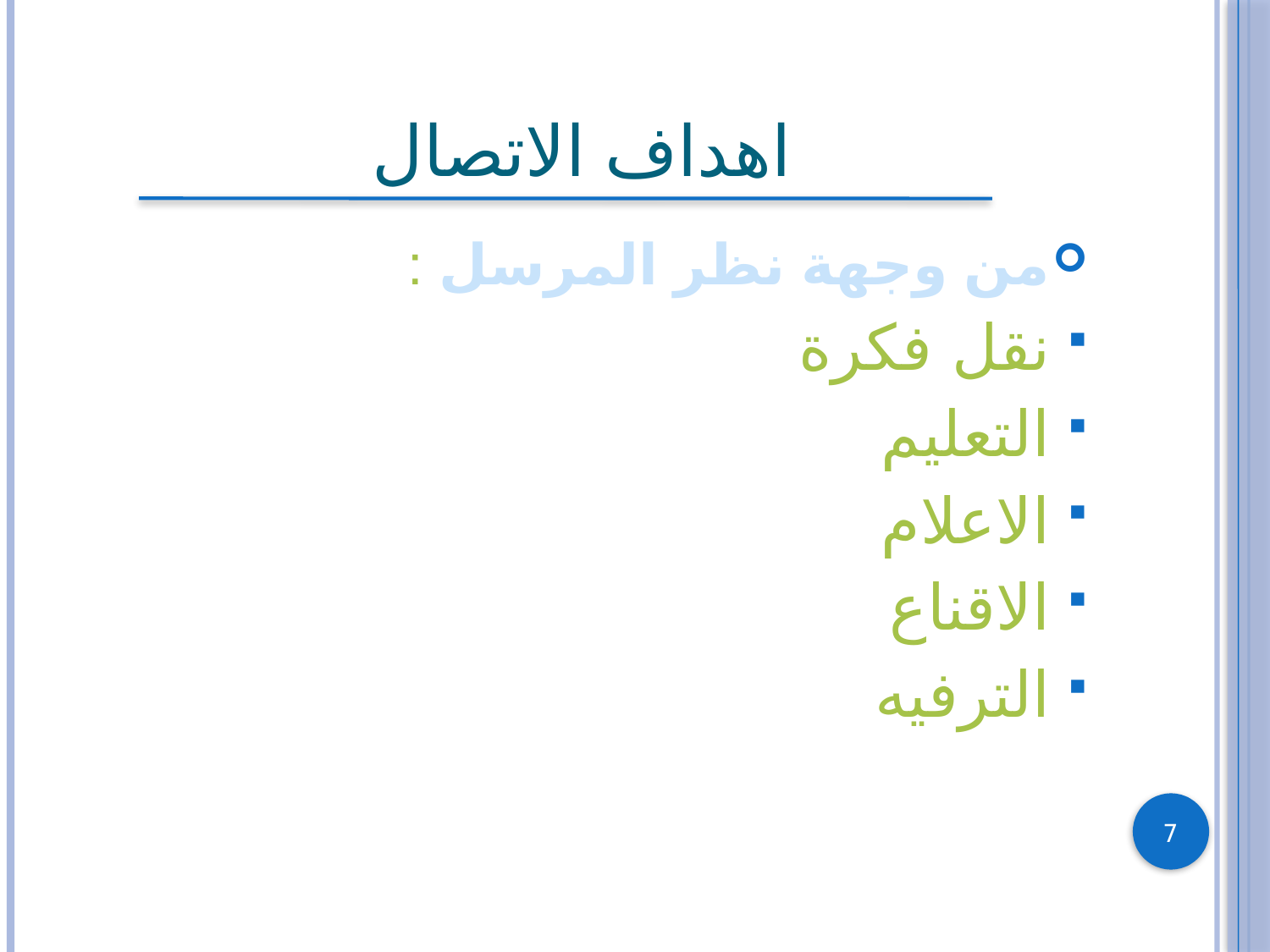

# اهداف الاتصال
من وجهة نظر المرسل :
نقل فكرة
التعليم
الاعلام
الاقناع
الترفيه
7